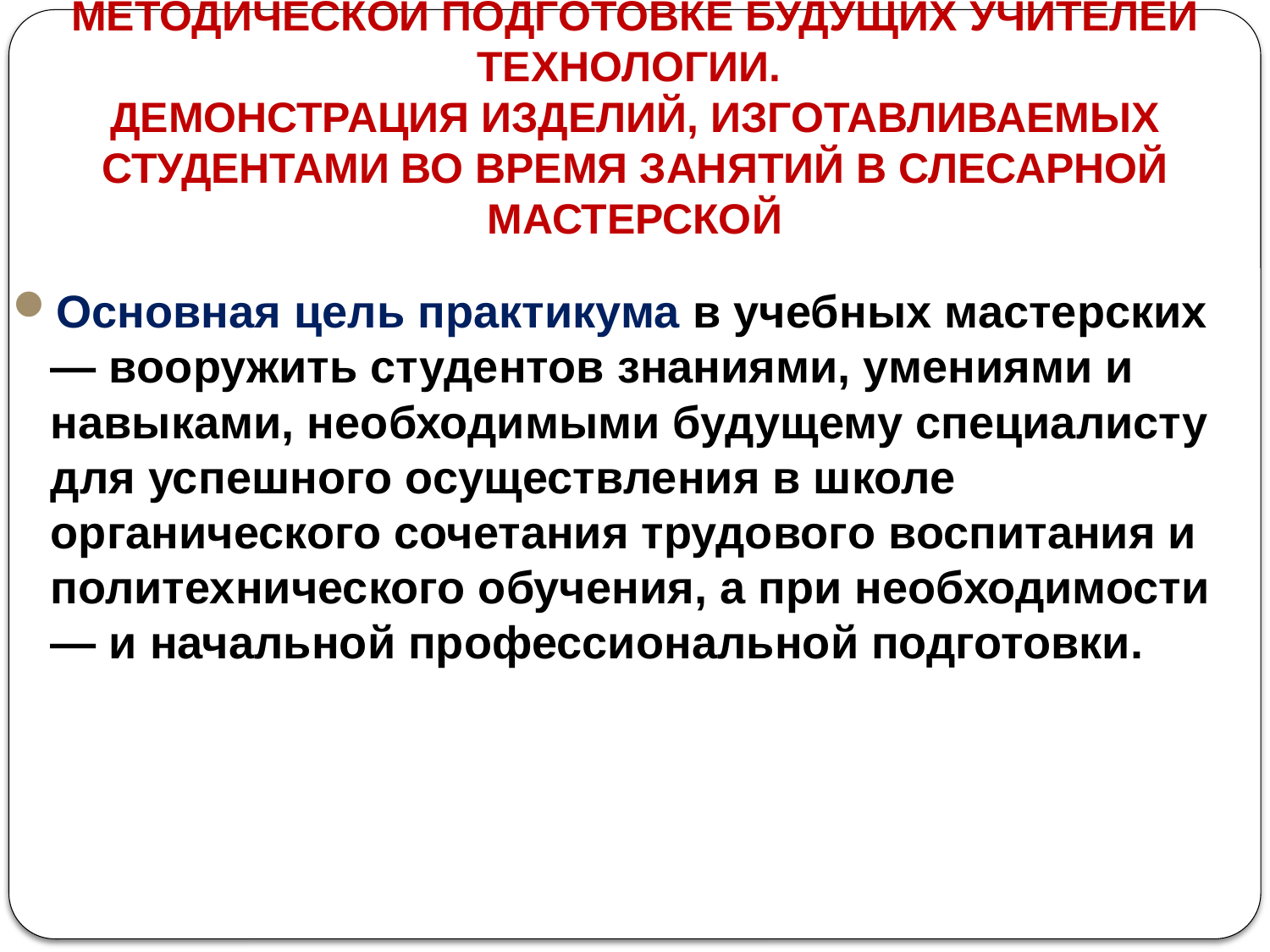

# 1. ВВЕДЕНИЕ. РОЛЬ И ЗАДАЧИ ПРАКТИКУМА ПО СЛЕСАРНОЙ ОБРАБОТКЕ МЕТАЛЛОВ В СПЕЦИАЛЬНОЙ И МЕТОДИЧЕСКОЙ ПОДГОТОВКЕ БУДУЩИХ УЧИТЕЛЕЙ ТЕХНОЛОГИИ. ДЕМОНСТРАЦИЯ ИЗДЕЛИЙ, ИЗГОТАВЛИВАЕМЫХ СТУДЕНТАМИ ВО ВРЕМЯ ЗАНЯТИЙ В СЛЕСАРНОЙ МАСТЕРСКОЙ
Основная цель практикума в учебных мастерских — вооружить студентов знаниями, умениями и навыками, необходимыми будущему специалисту для успешного осуществления в школе органического сочетания трудового воспитания и политехнического обучения, а при необходимости — и начальной профессиональной подготовки.